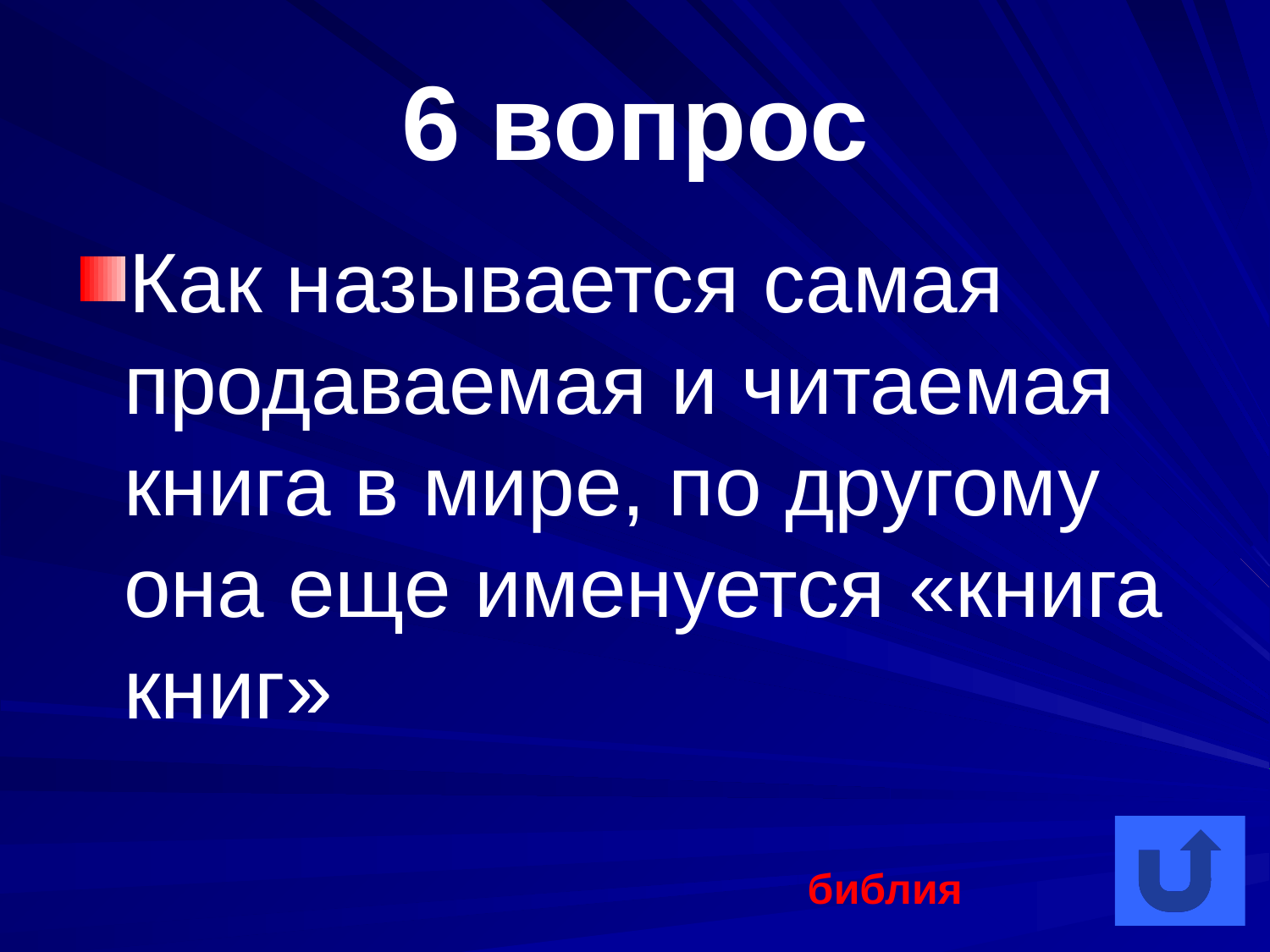

# 6 вопрос
Как называется самая продаваемая и читаемая книга в мире, по другому она еще именуется «книга книг»

библия